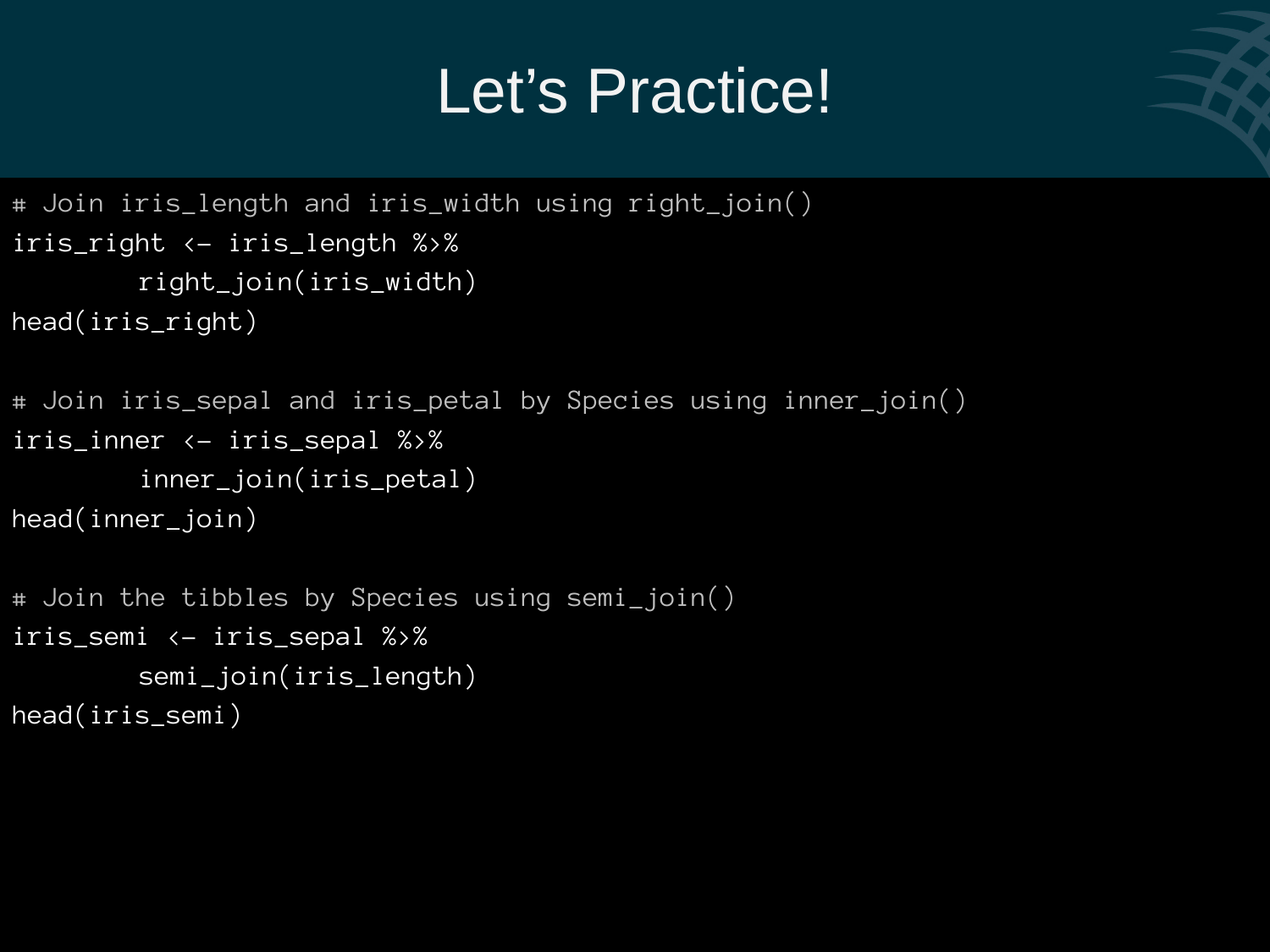

# Let’s Practice!
# Join iris_length and iris_width using right_join()
iris_right <- iris_length %>%
	right_join(iris_width)
head(iris_right)

# Join iris_sepal and iris_petal by Species using inner_join()
iris_inner <- iris_sepal %>%
	inner_join(iris_petal)
head(inner_join)

# Join the tibbles by Species using semi_join()
iris_semi <- iris_sepal %>%
	semi_join(iris_length)
head(iris_semi)